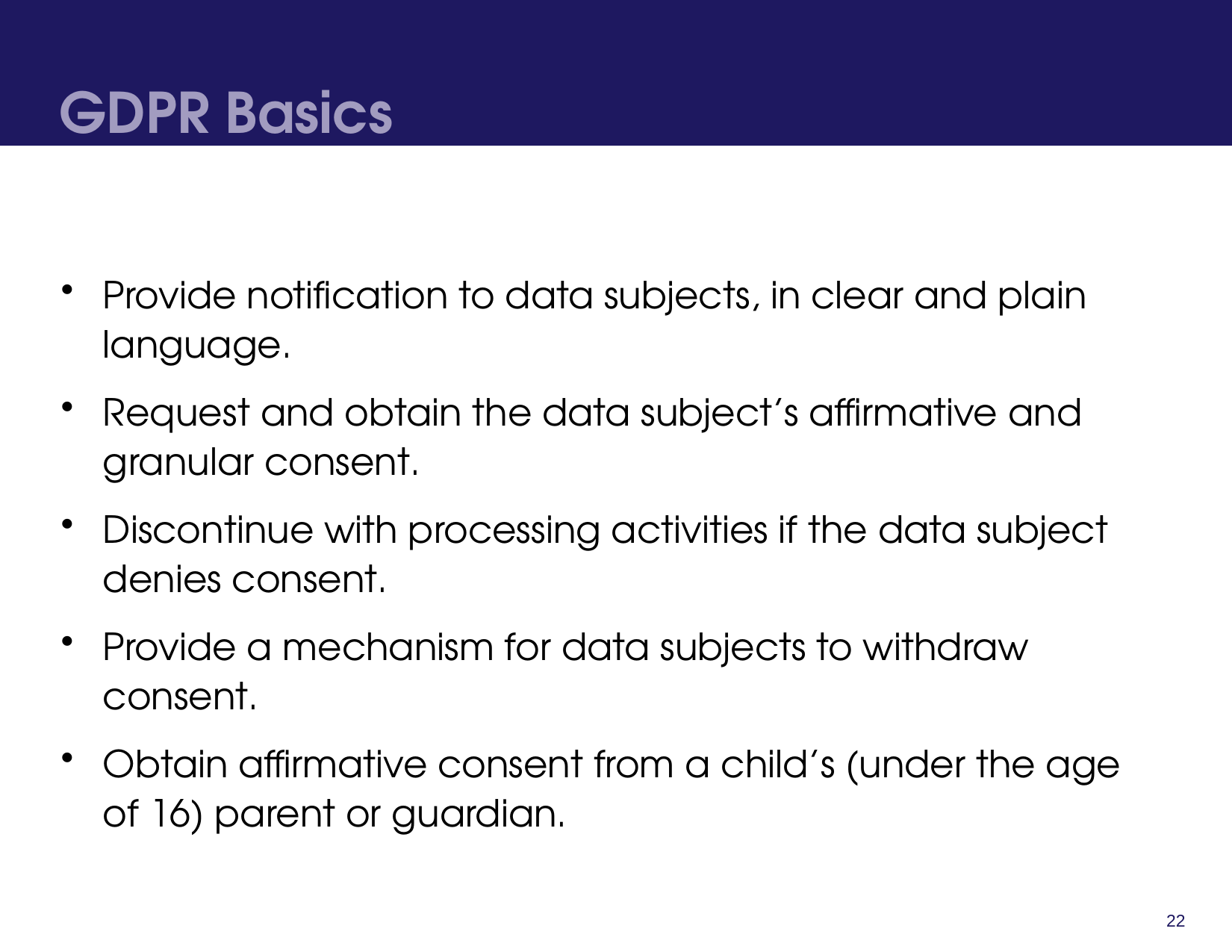

# GDPR Basics
Provide notification to data subjects, in clear and plain language.
Request and obtain the data subject’s affirmative and granular consent.
Discontinue with processing activities if the data subject denies consent.
Provide a mechanism for data subjects to withdraw consent.
Obtain affirmative consent from a child’s (under the age of 16) parent or guardian.

22